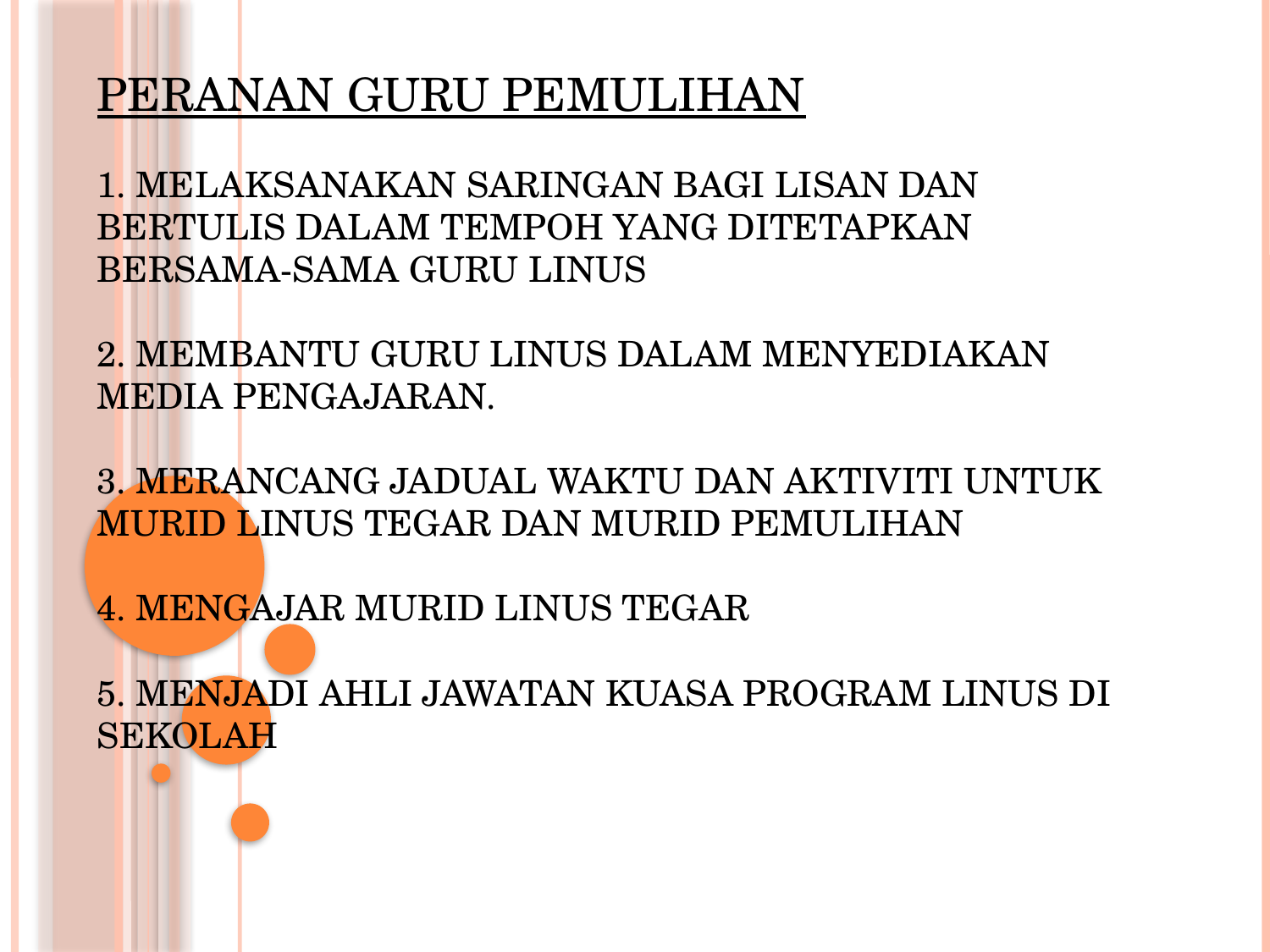

# Peranan guru pemulihan 1. Melaksanakan saringan bagi lisan dan bertulis dalam tempoh yang ditetapkan bersama-sama guru linus 2. Membantu guru linus dalam menyediakan media pengajaran. 3. Merancang jadual waktu dan aktiviti untuk murid linus tegar dan murid pemulihan 4. Mengajar murid linus tegar 5. Menjadi ahli jawatan kuasa Program linus di sekolah